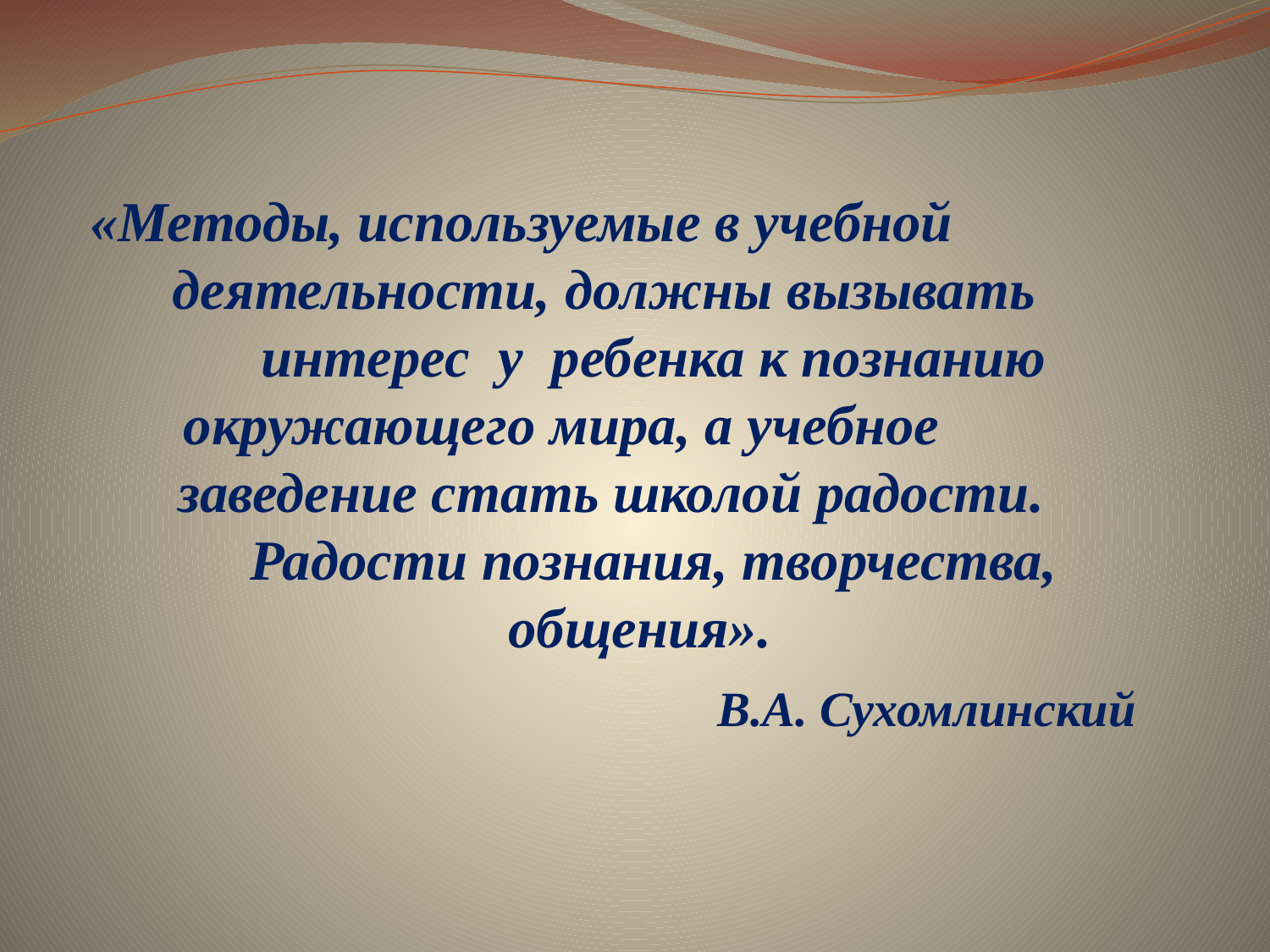

«Методы, используемые в учебной                 деятельности, должны вызывать        интерес  у  ребенка к познанию окружающего мира, а учебное              заведение стать школой радости.       Радости познания, творчества, общения».
                                          В.А. Сухомлинский